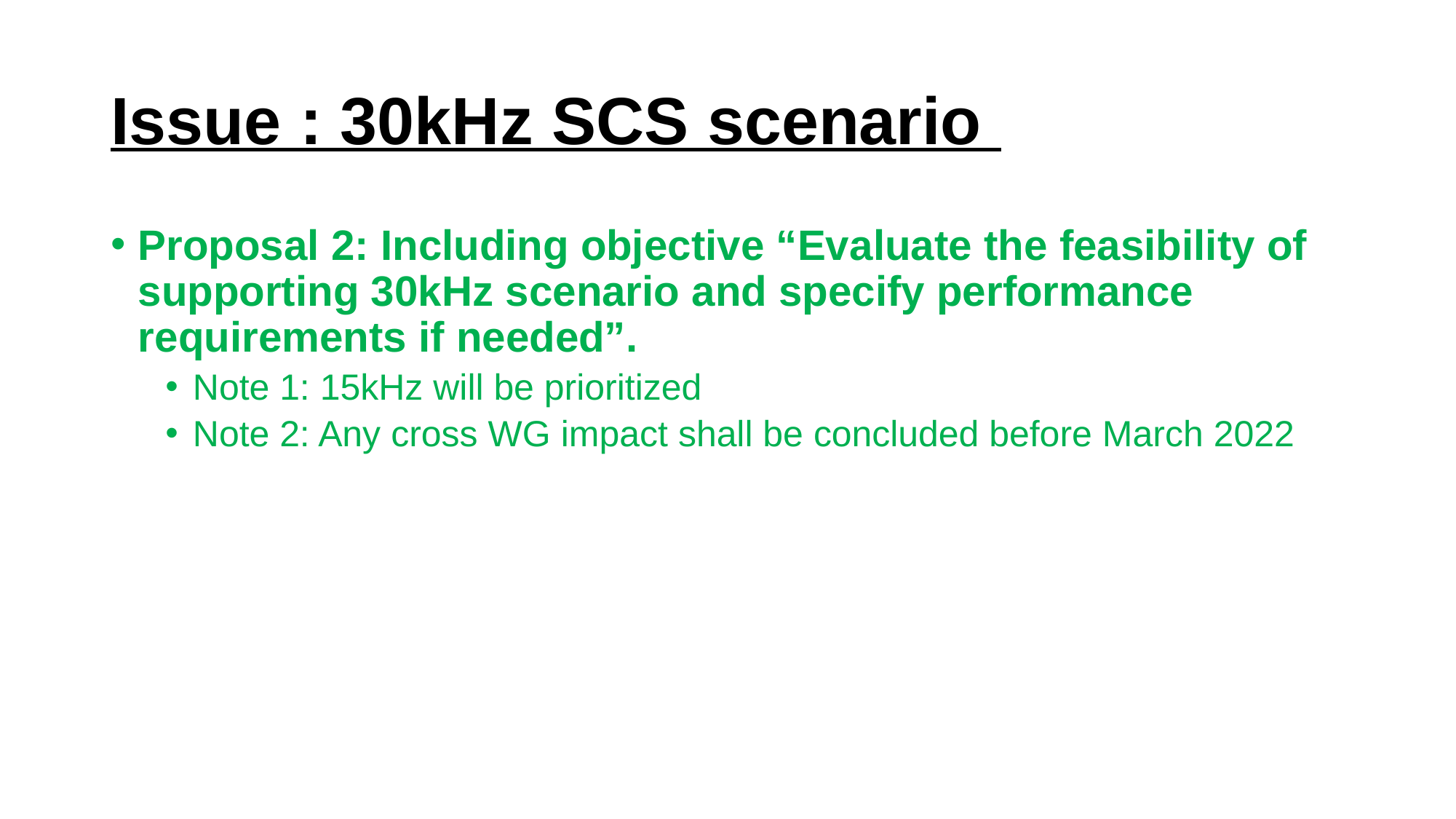

# Issue : 30kHz SCS scenario
Proposal 2: Including objective “Evaluate the feasibility of supporting 30kHz scenario and specify performance requirements if needed”.
Note 1: 15kHz will be prioritized
Note 2: Any cross WG impact shall be concluded before March 2022